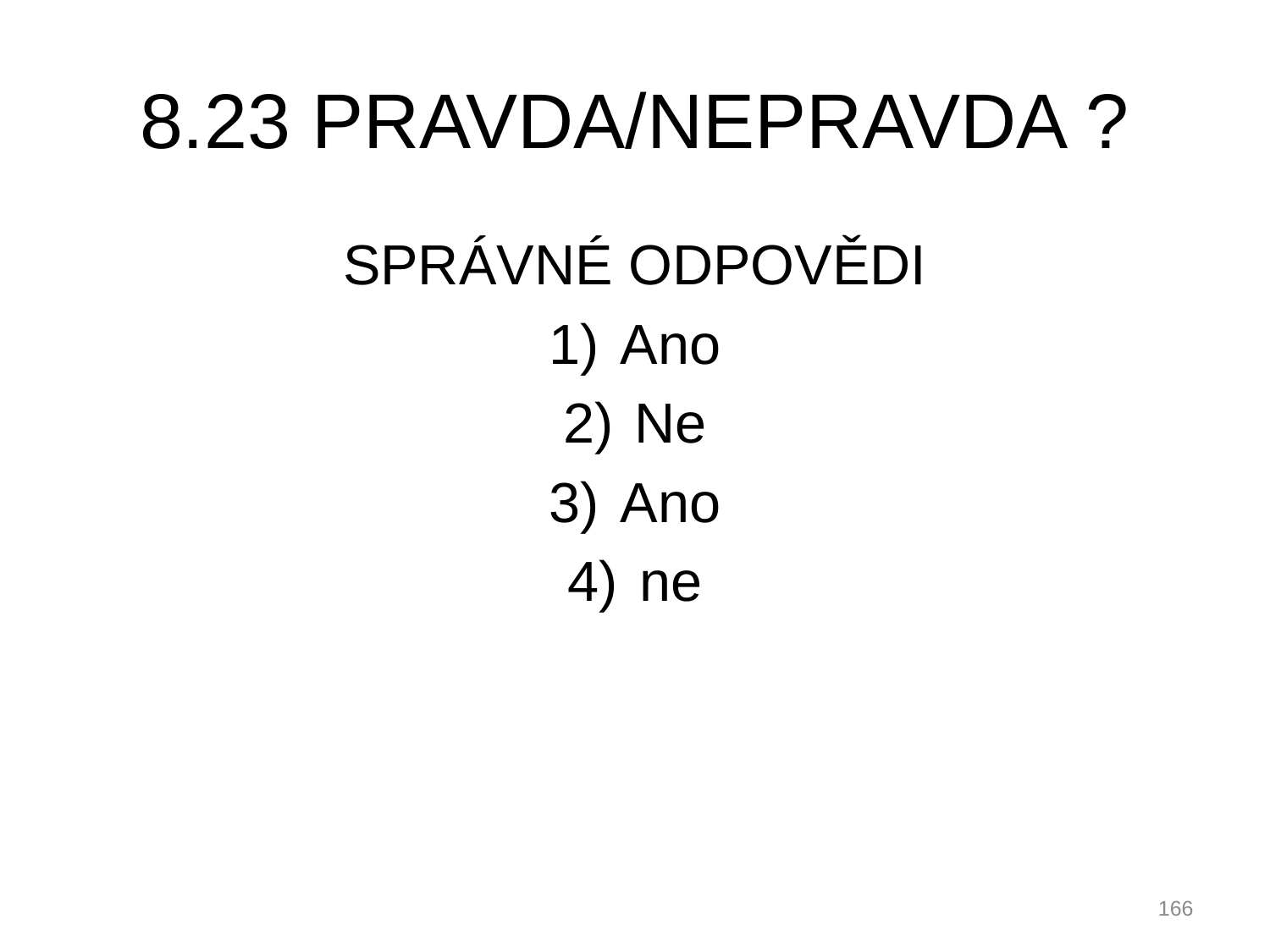

# 8.23 PRAVDA/NEPRAVDA ?
SPRÁVNÉ ODPOVĚDI
Ano
Ne
Ano
ne
166